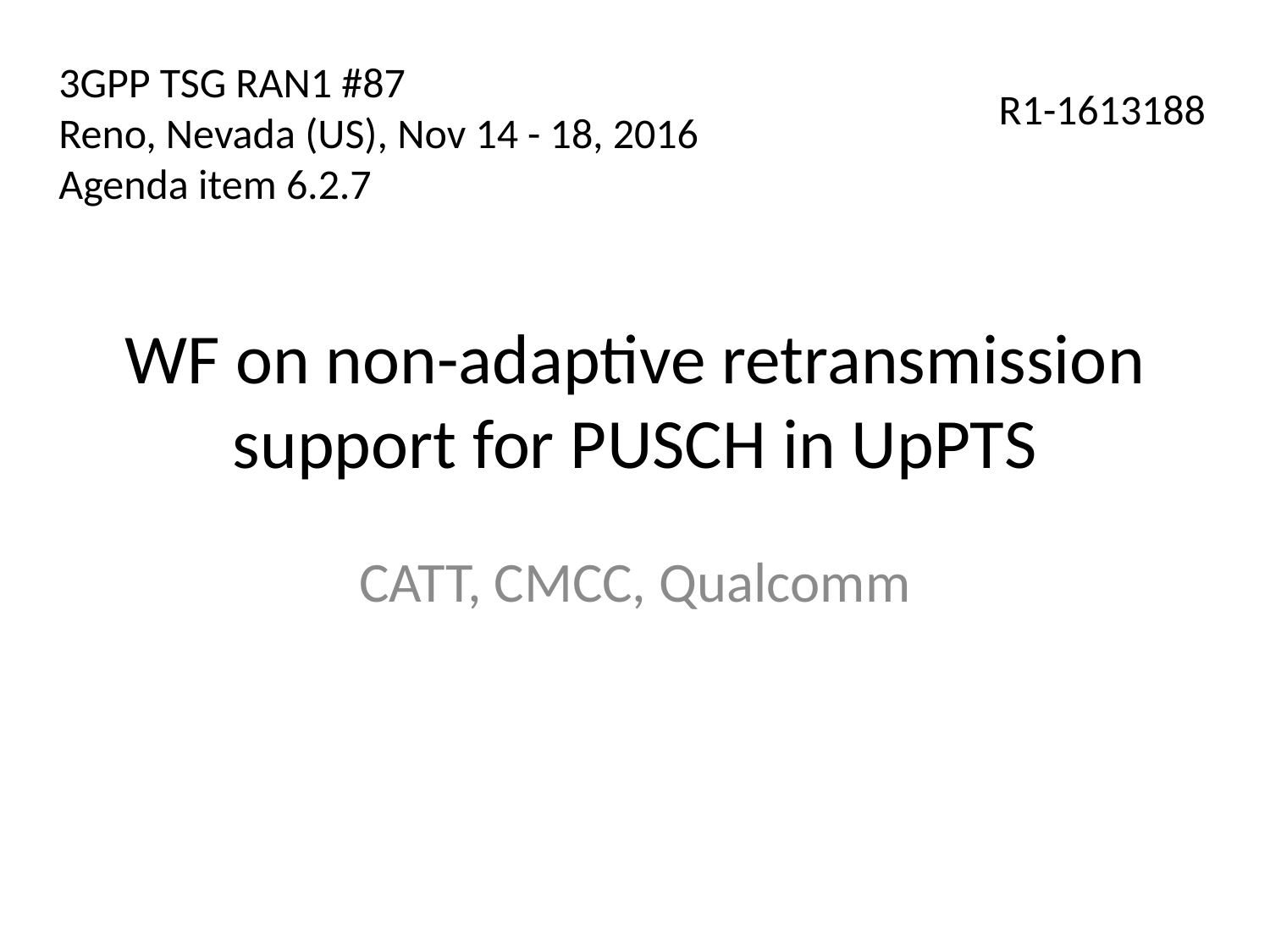

3GPP TSG RAN1 #87
Reno, Nevada (US), Nov 14 - 18, 2016
Agenda item 6.2.7
R1-1613188
# WF on non-adaptive retransmission support for PUSCH in UpPTS
CATT, CMCC, Qualcomm